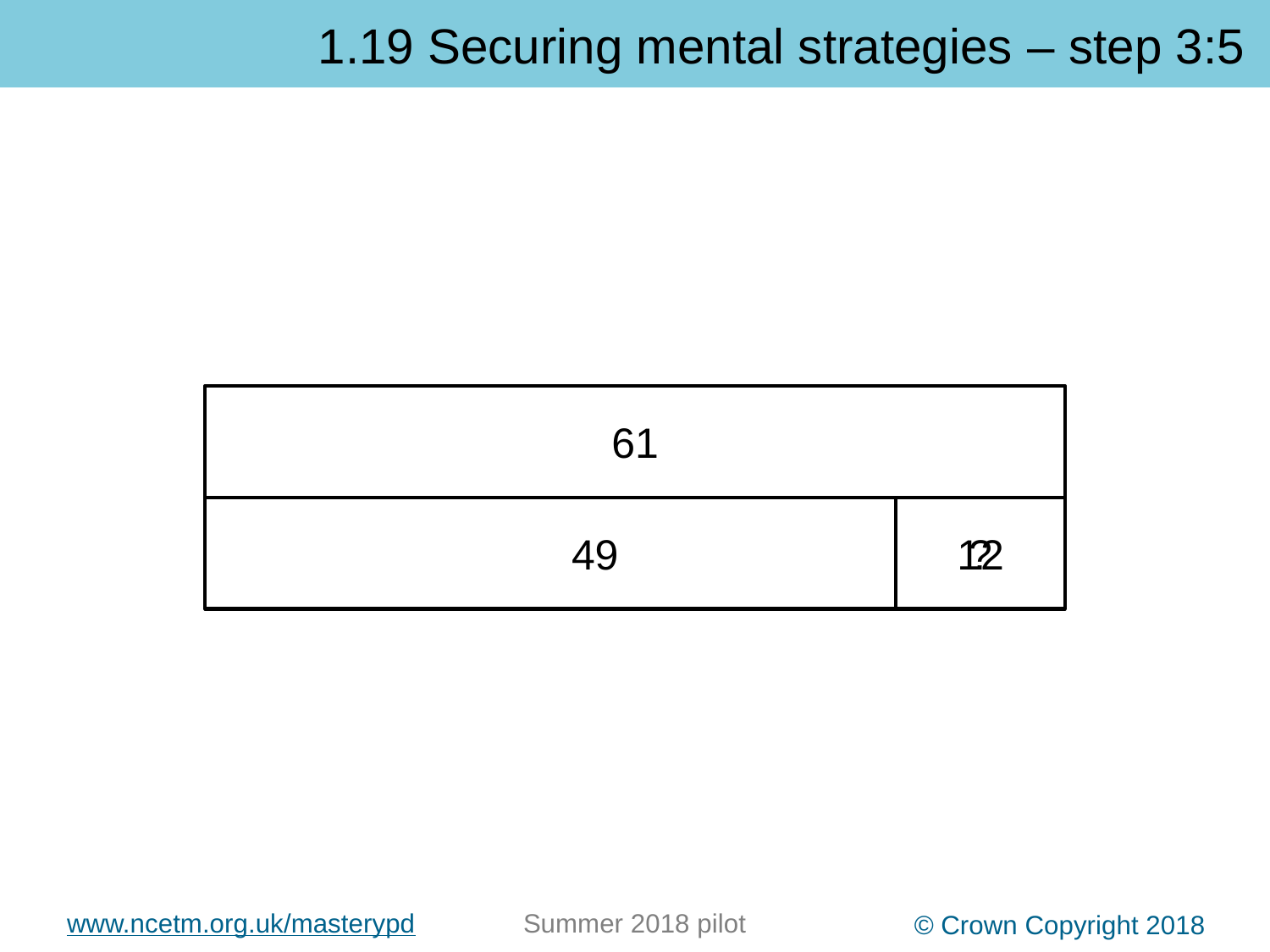

1.19 Securing mental strategies – step 3:5

61

?
49
12